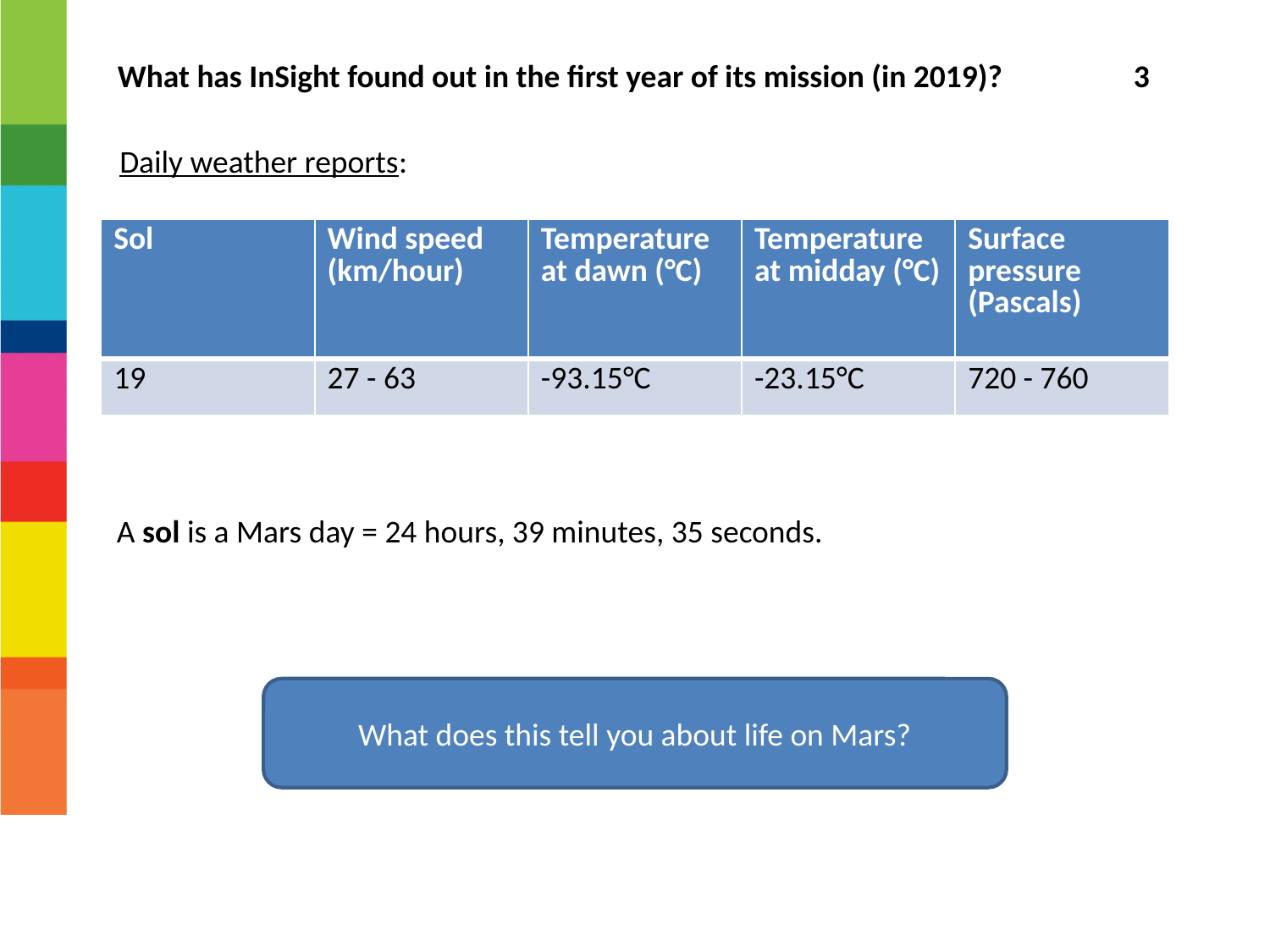

What has InSight found out in the first year of its mission (in 2019)?		3
Daily weather reports:
| Sol | Wind speed (km/hour) | Temperature at dawn (°C) | Temperature at midday (°C) | Surface pressure (Pascals) |
| --- | --- | --- | --- | --- |
| 19 | 27 - 63 | -93.15°C | -23.15°C | 720 - 760 |
A sol is a Mars day = 24 hours, 39 minutes, 35 seconds.
What does this tell you about life on Mars?